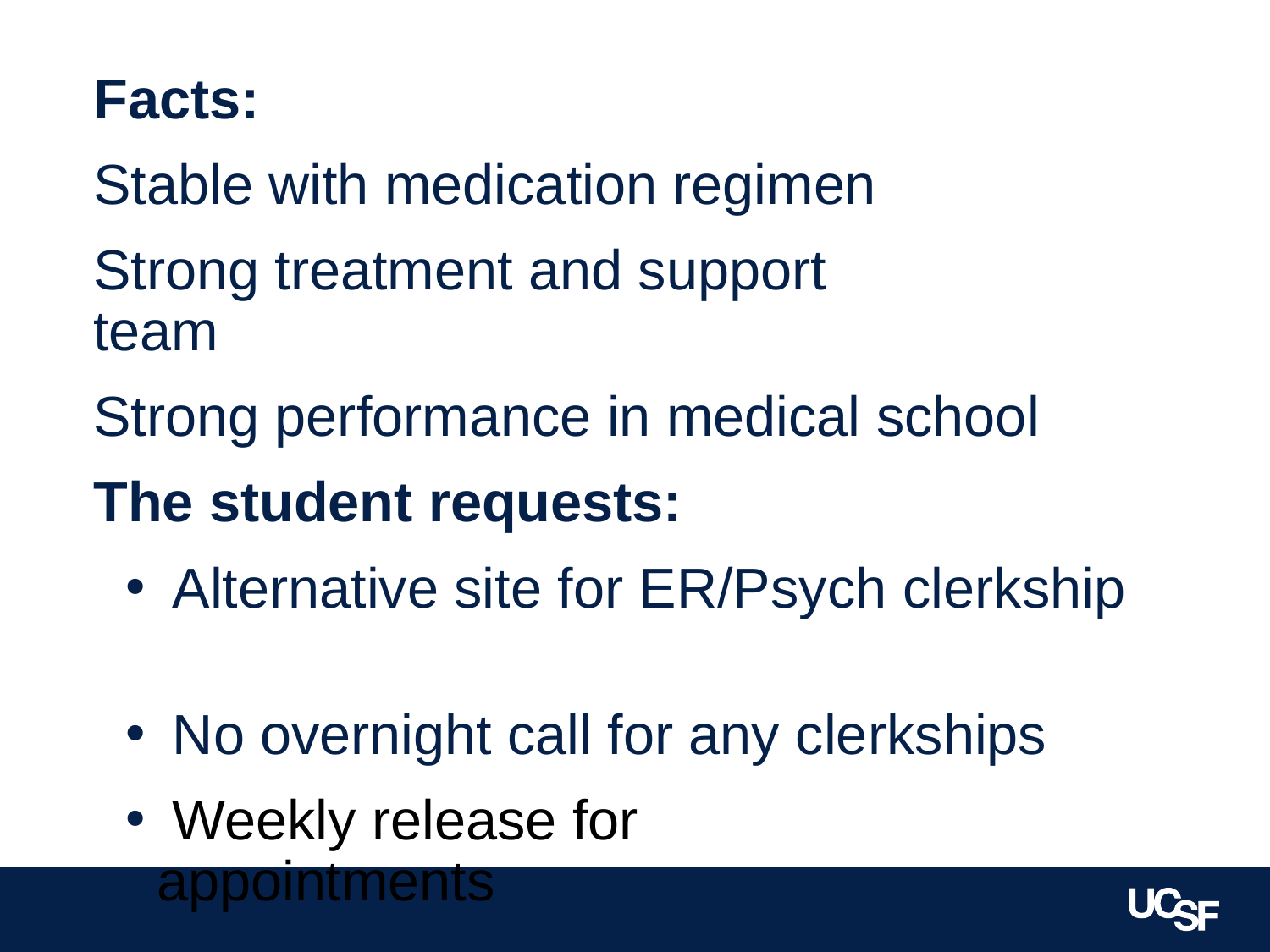

Facts:
Stable with medication regimen
Strong treatment and support team
Strong performance in medical school
The student requests:
 Alternative site for ER/Psych clerkship
 No overnight call for any clerkships
 Weekly release for appointments